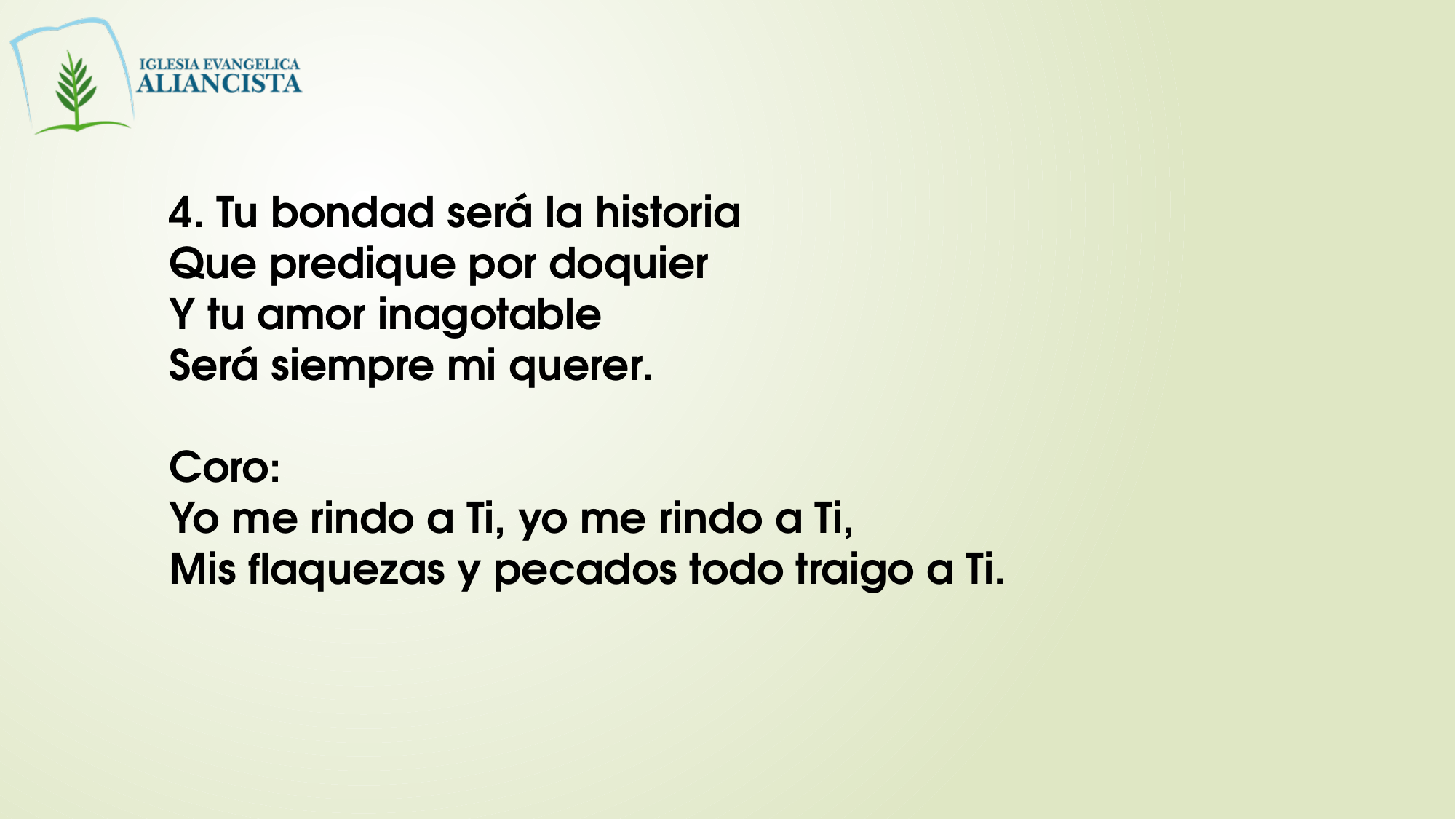

4. Tu bondad será la historia
Que predique por doquier
Y tu amor inagotable
Será siempre mi querer.

Coro:
Yo me rindo a Ti, yo me rindo a Ti,
Mis flaquezas y pecados todo traigo a Ti.